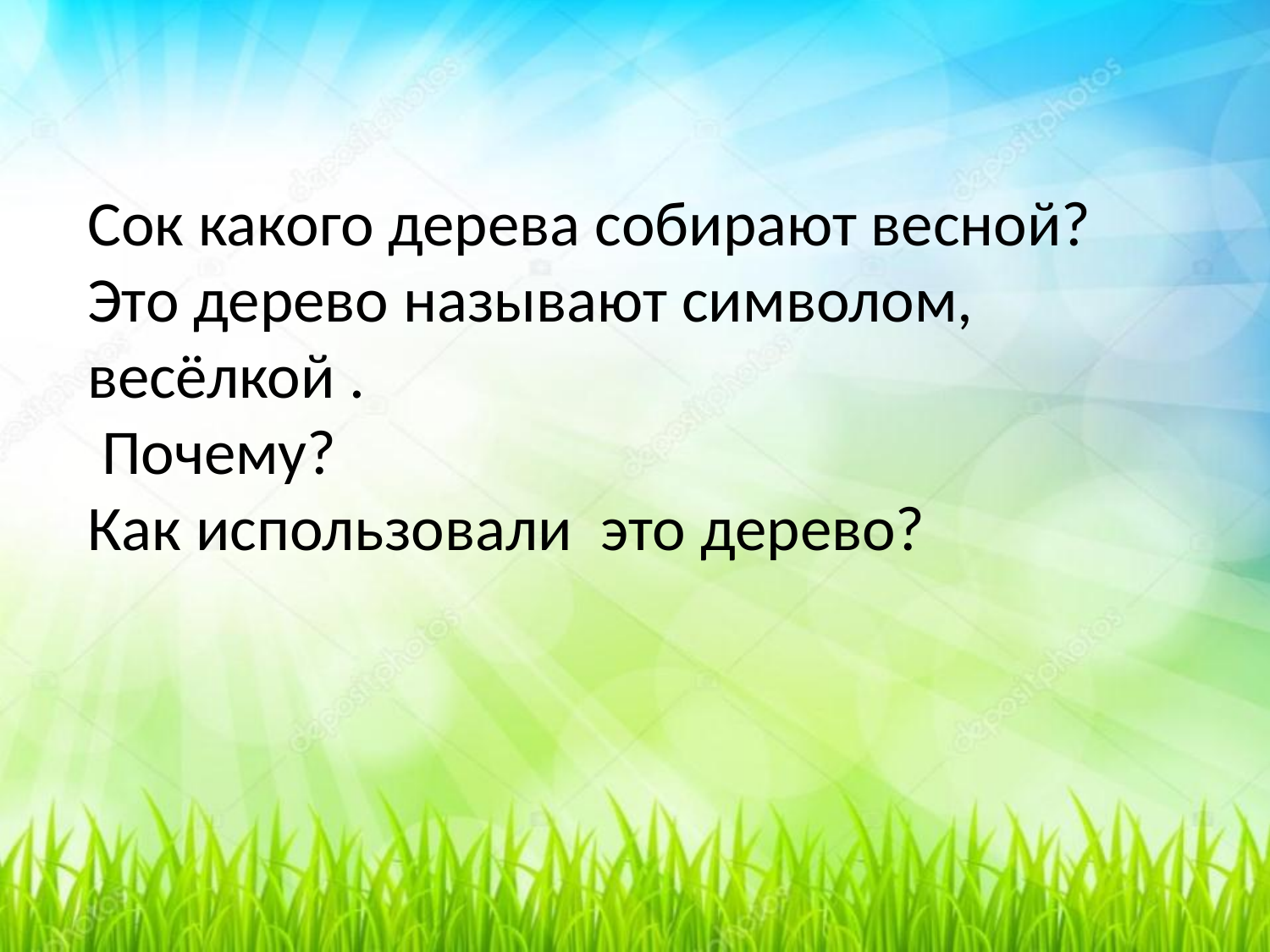

Сок какого дерева собирают весной?
Это дерево называют символом, весёлкой .
 Почему?
Как использовали  это дерево?